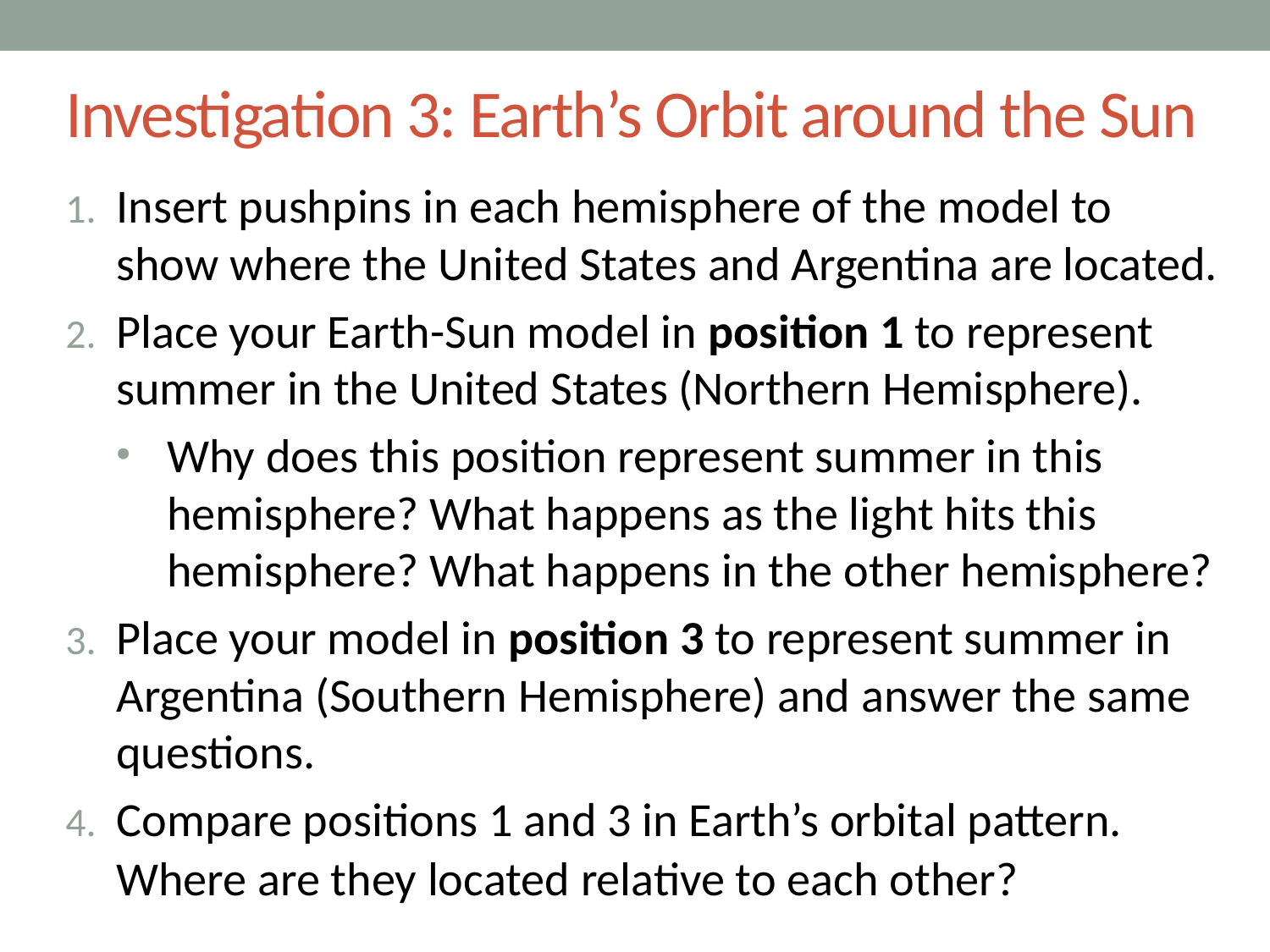

# Investigation 3: Earth’s Orbit around the Sun
Insert pushpins in each hemisphere of the model to show where the United States and Argentina are located.
Place your Earth-Sun model in position 1 to represent summer in the United States (Northern Hemisphere).
Why does this position represent summer in this hemisphere? What happens as the light hits this hemisphere? What happens in the other hemisphere?
Place your model in position 3 to represent summer in Argentina (Southern Hemisphere) and answer the same questions.
Compare positions 1 and 3 in Earth’s orbital pattern. Where are they located relative to each other?